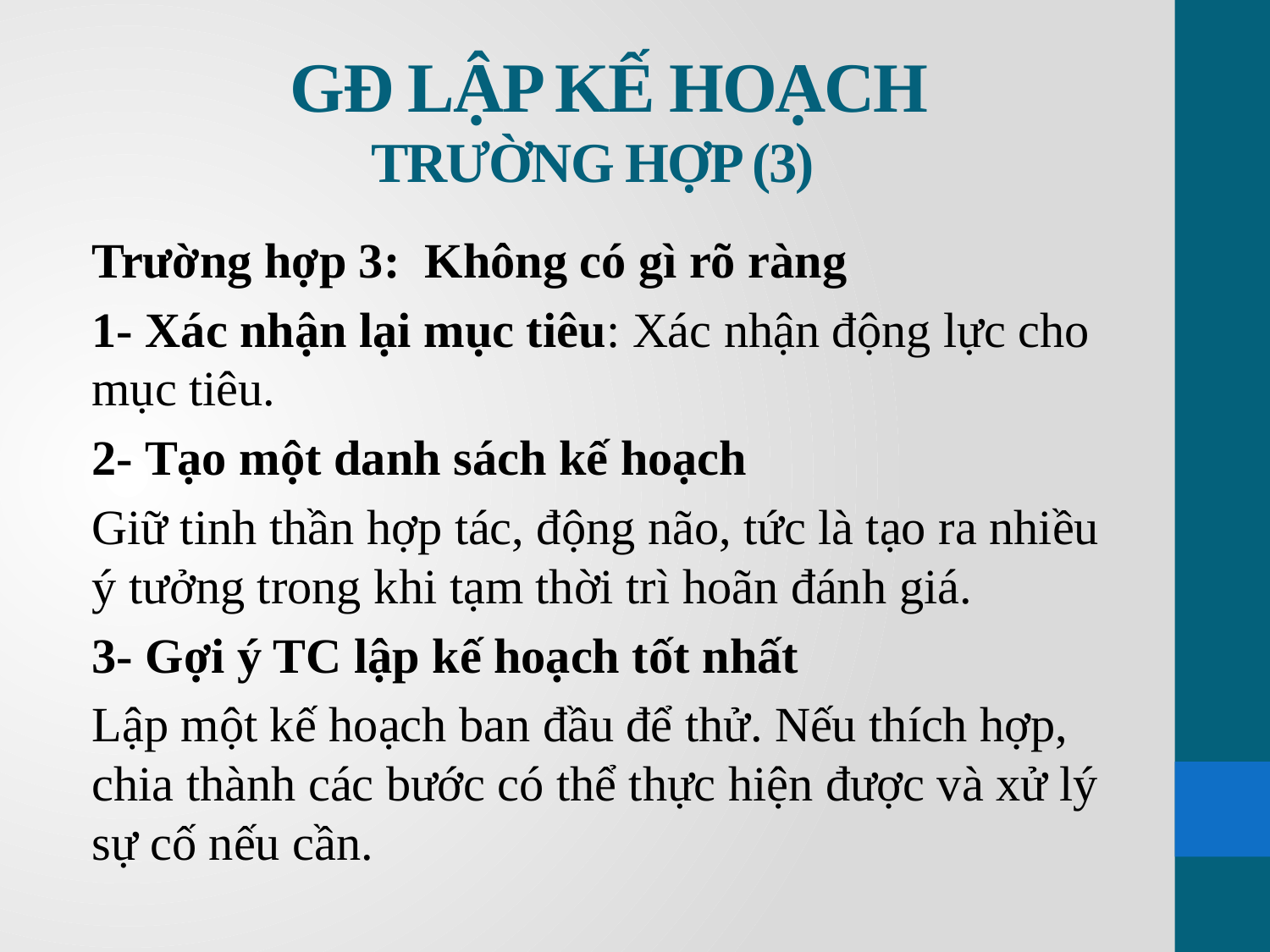

# GĐ LẬP KẾ HOẠCH TRƯỜNG HỢP (3)
Trường hợp 3:  Không có gì rõ ràng
1- Xác nhận lại mục tiêu: Xác nhận động lực cho mục tiêu.
2- Tạo một danh sách kế hoạch
Giữ tinh thần hợp tác, động não, tức là tạo ra nhiều ý tưởng trong khi tạm thời trì hoãn đánh giá.
3- Gợi ý TC lập kế hoạch tốt nhất
Lập một kế hoạch ban đầu để thử. Nếu thích hợp, chia thành các bước có thể thực hiện được và xử lý sự cố nếu cần.